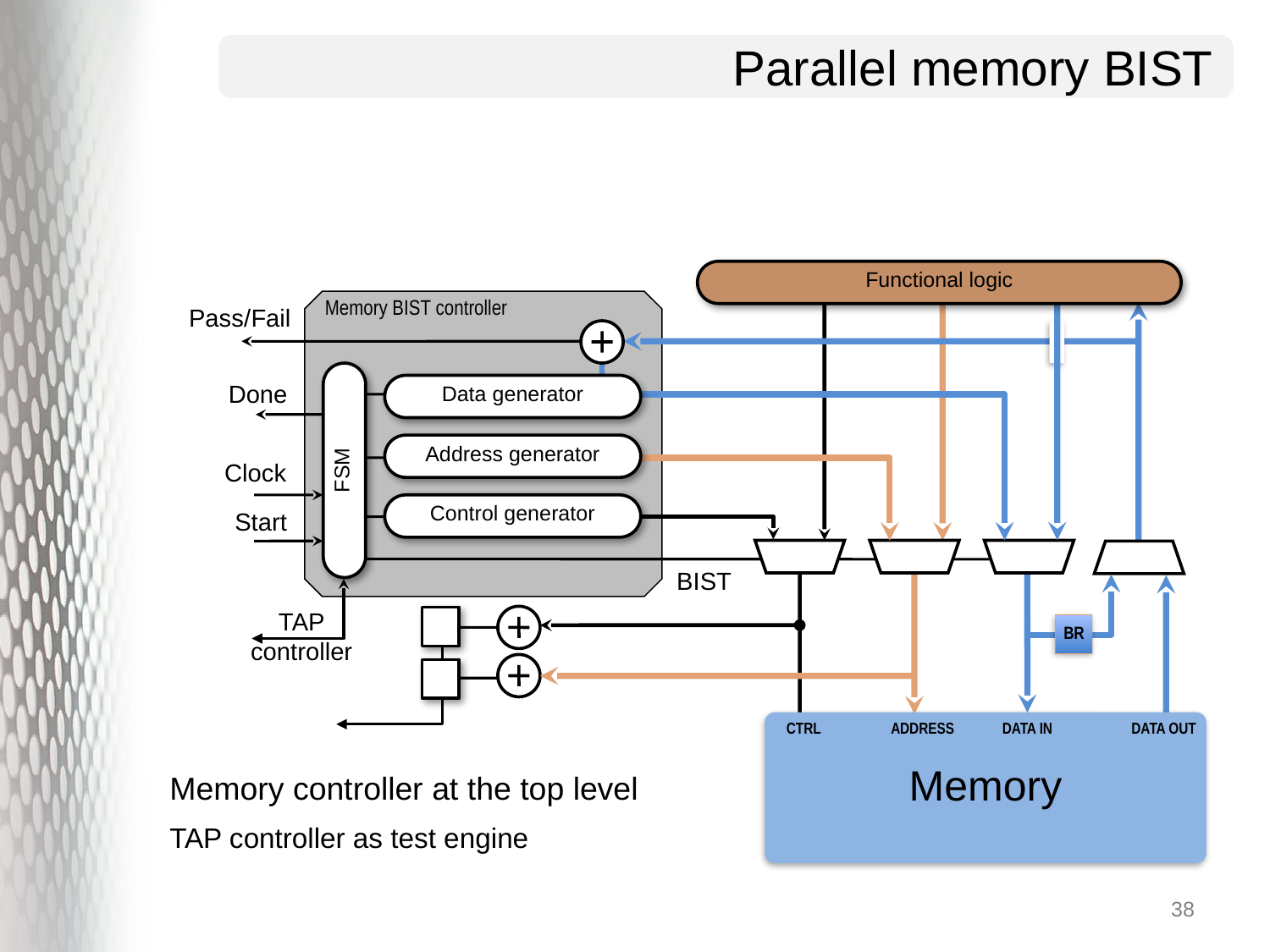

# Parallel memory BIST
Functional logic
Memory BIST controller

Pass/Fail

Done

Data generator

Address generator

FSM
Clock

Control generator
Start

BIST

TAP
controller

BR

DATA IN
Memory
CTRL
ADDRESS
DATA OUT
Memory controller at the top level
TAP controller as test engine